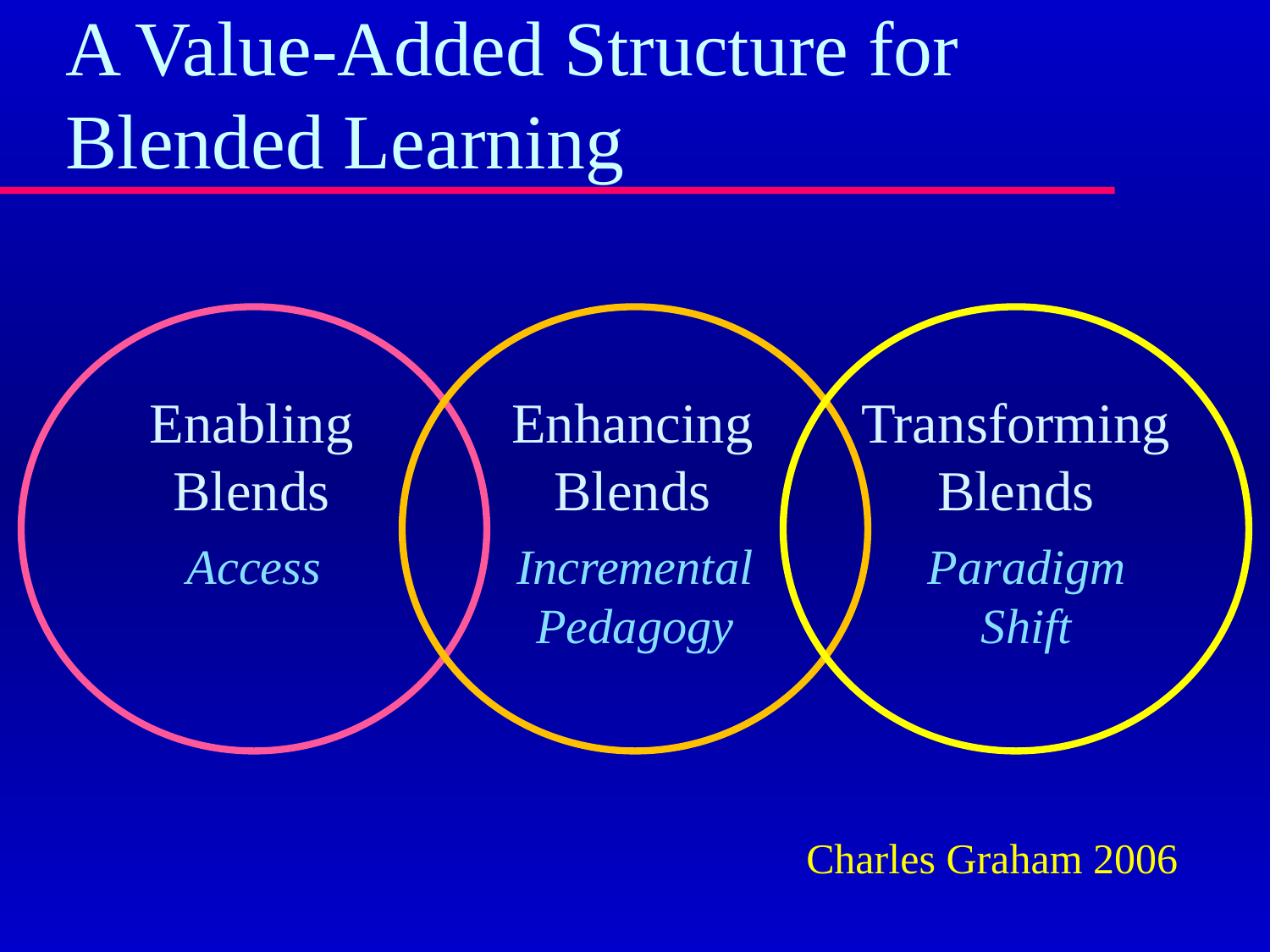

# A Value-Added Structure for Blended Learning

Enabling
Blends
Enhancing
Blends
Transforming
Blends
Access
Incremental Pedagogy
Paradigm Shift
Charles Graham 2006